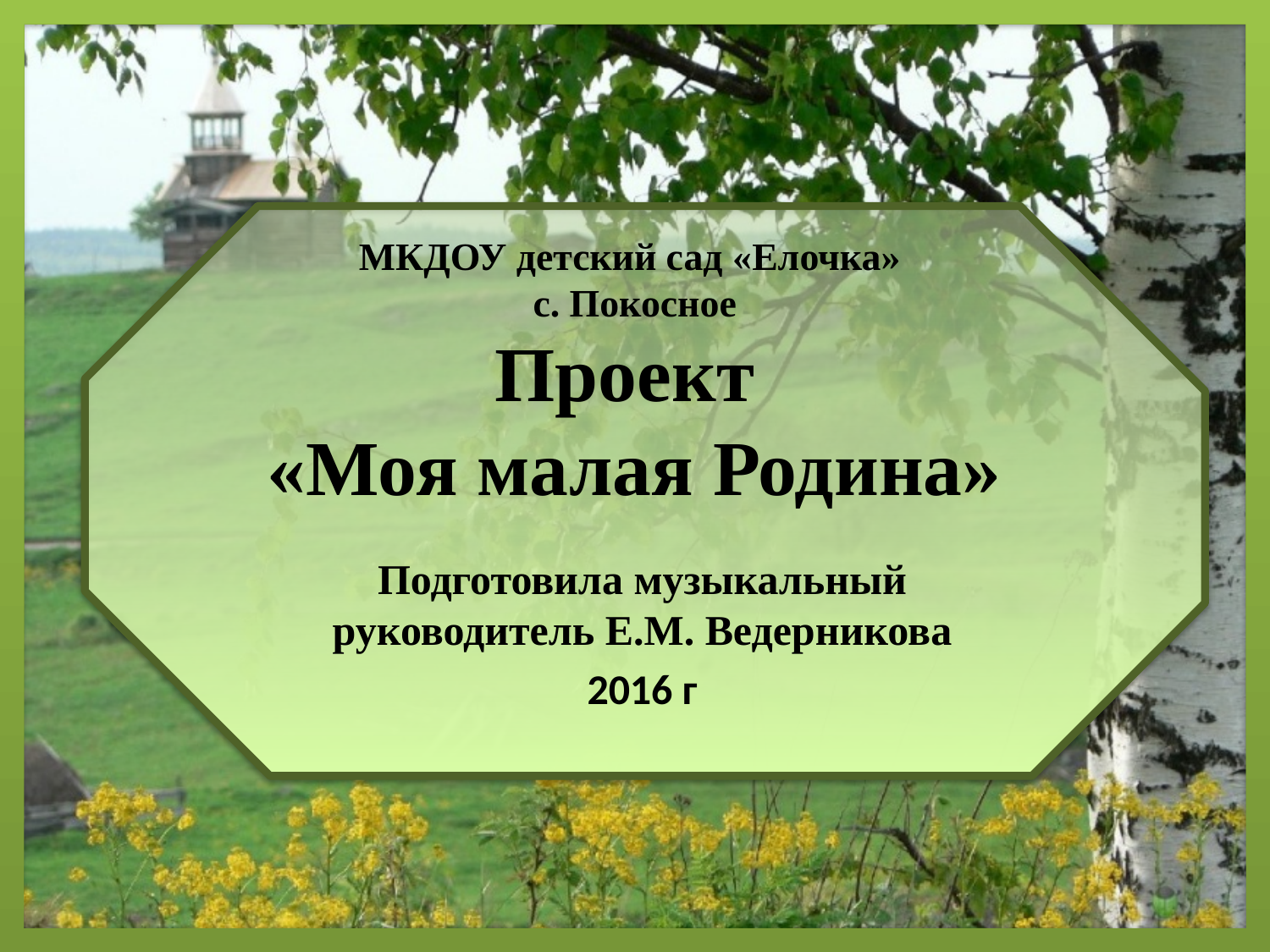

# МКДОУ детский сад «Елочка» с. Покосное Проект «Моя малая Родина»
Подготовила музыкальный руководитель Е.М. Ведерникова
2016 г